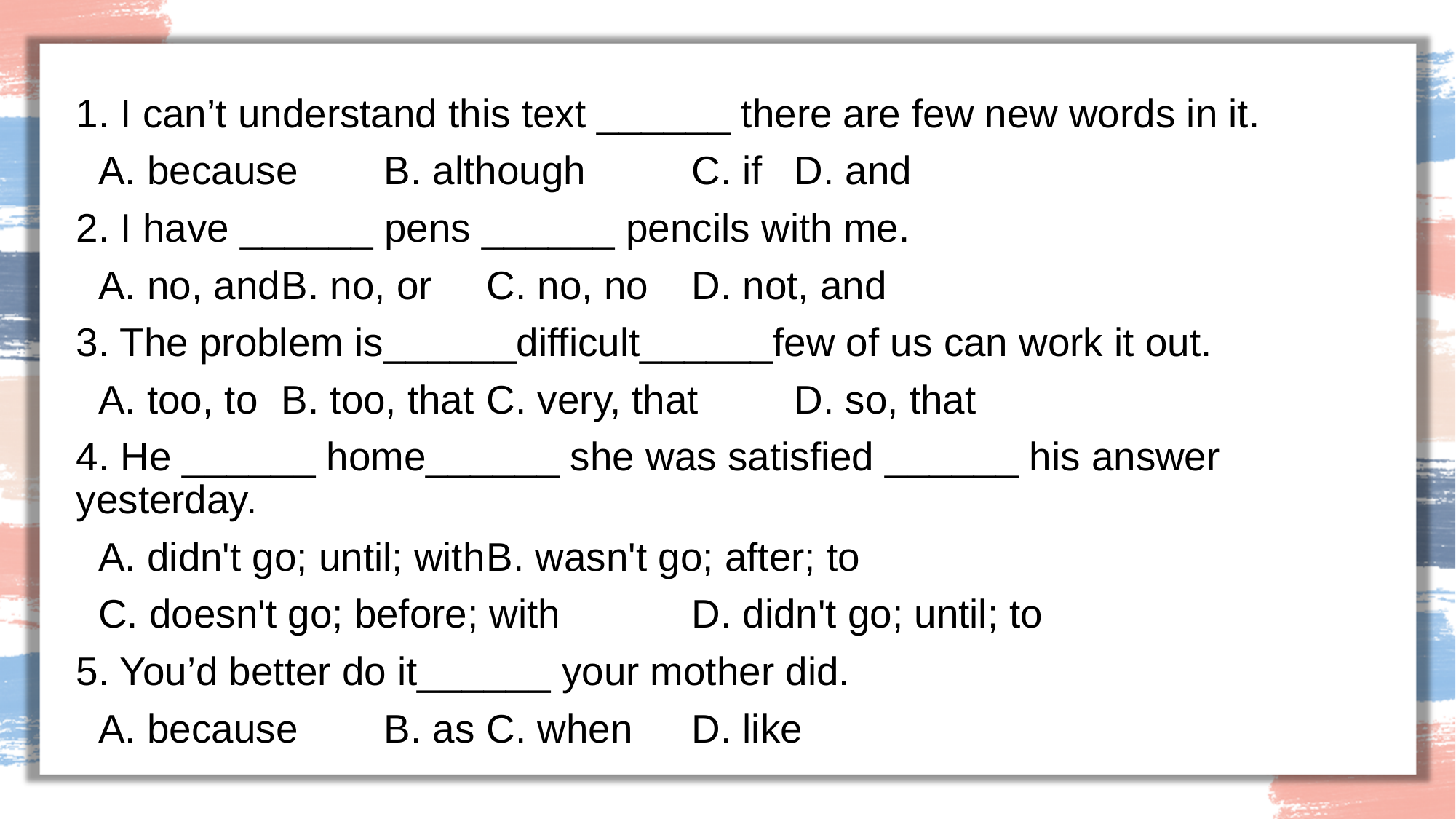

#
1. I can’t understand this text ______ there are few new words in it.
  A. because	B. although		C. if			D. and
2. I have ______ pens ______ pencils with me.
  A. no, and		B. no, or		C. no, no		D. not, and
3. The problem is______difficult______few of us can work it out.
  A. too, to		B. too, that		C. very, that		D. so, that
4. He ______ home______ she was satisfied ______ his answer yesterday.
  A. didn't go; until; with			B. wasn't go; after; to
  C. doesn't go; before; with		D. didn't go; until; to
5. You’d better do it______ your mother did.
  A. because	B. as			C. when		D. like